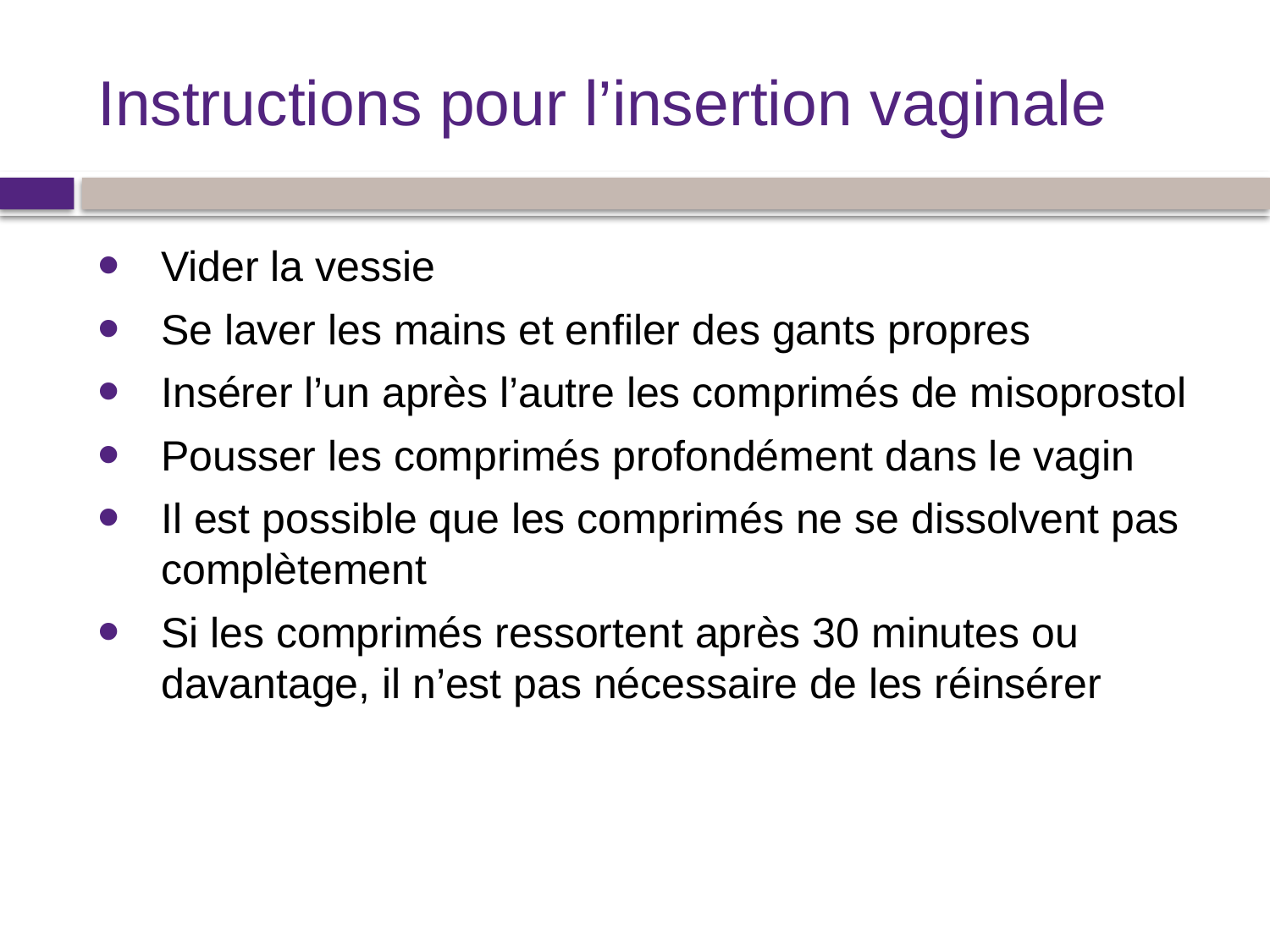

# Instructions pour l’insertion vaginale
Vider la vessie
Se laver les mains et enfiler des gants propres
Insérer l’un après l’autre les comprimés de misoprostol
Pousser les comprimés profondément dans le vagin
Il est possible que les comprimés ne se dissolvent pas complètement
Si les comprimés ressortent après 30 minutes ou davantage, il n’est pas nécessaire de les réinsérer